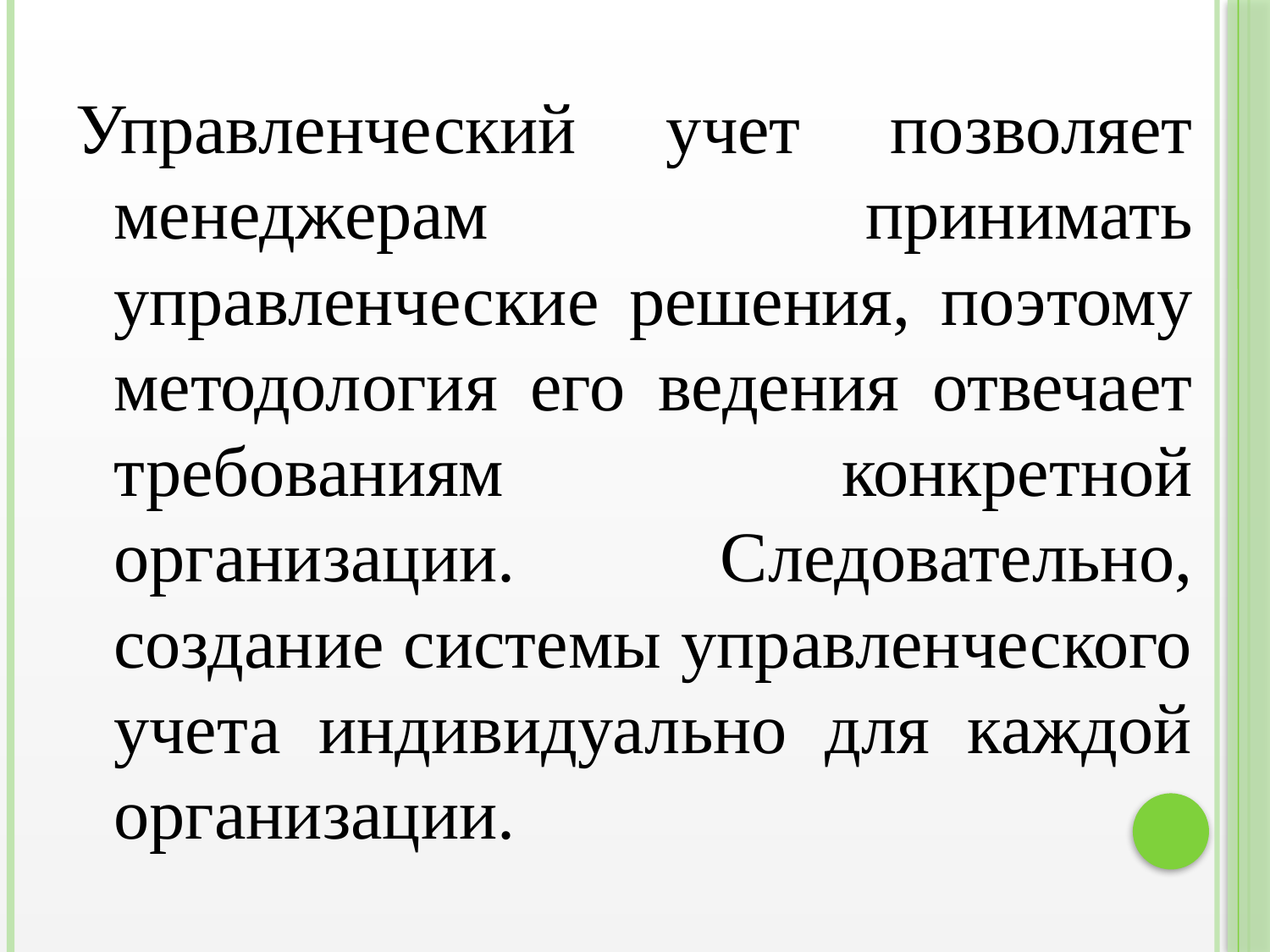

Управленческий учет позволяет менеджерам принимать управленческие решения, поэтому методология его ведения отвечает требованиям конкретной организации. Следовательно, создание системы управленческого учета индивидуально для каждой организации.